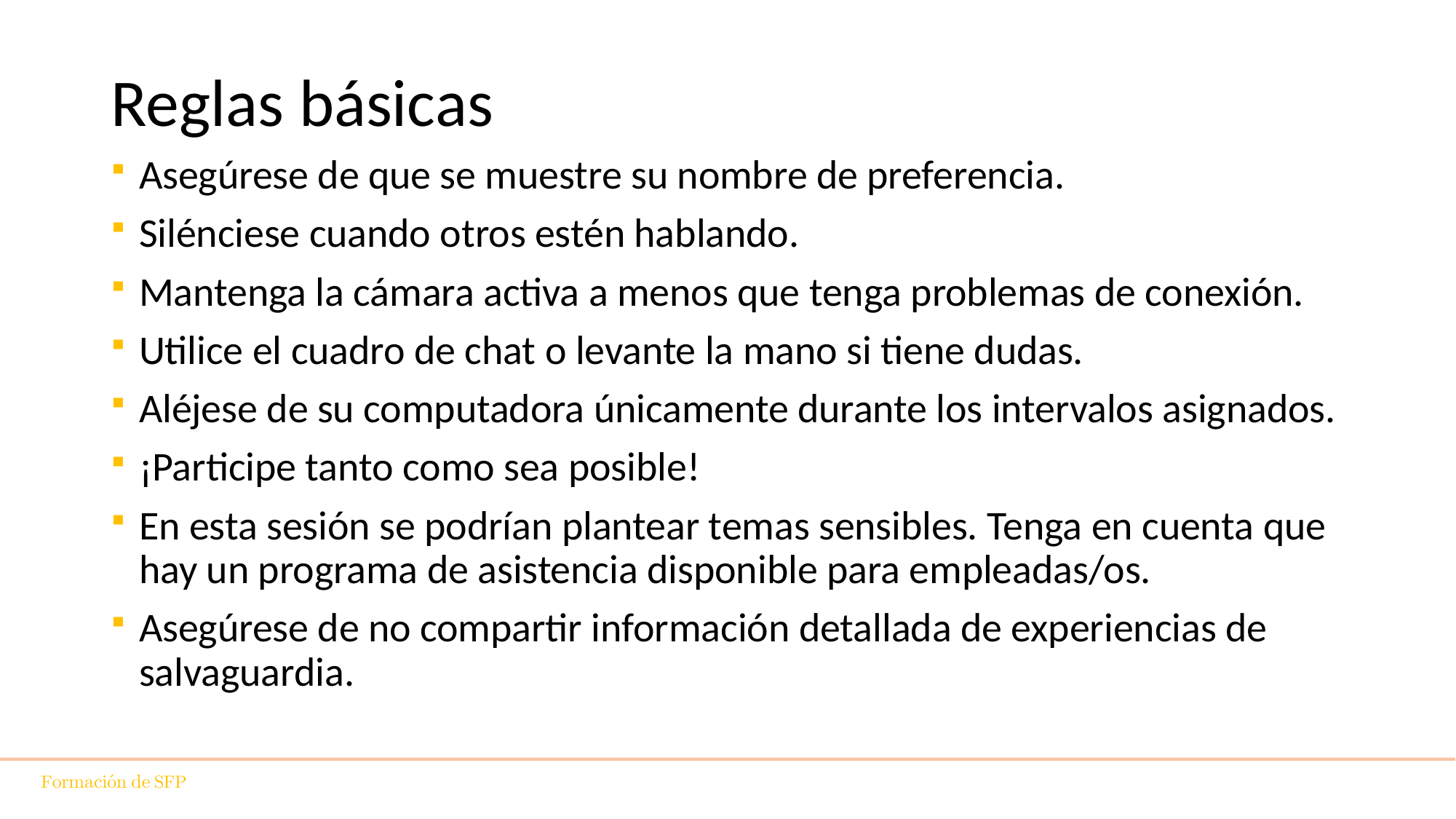

# Reglas básicas
Asegúrese de que se muestre su nombre de preferencia.
Silénciese cuando otros estén hablando.
Mantenga la cámara activa a menos que tenga problemas de conexión.
Utilice el cuadro de chat o levante la mano si tiene dudas.
Aléjese de su computadora únicamente durante los intervalos asignados.
¡Participe tanto como sea posible!
En esta sesión se podrían plantear temas sensibles. Tenga en cuenta que hay un programa de asistencia disponible para empleadas/os.
Asegúrese de no compartir información detallada de experiencias de salvaguardia.

Formación de SFP